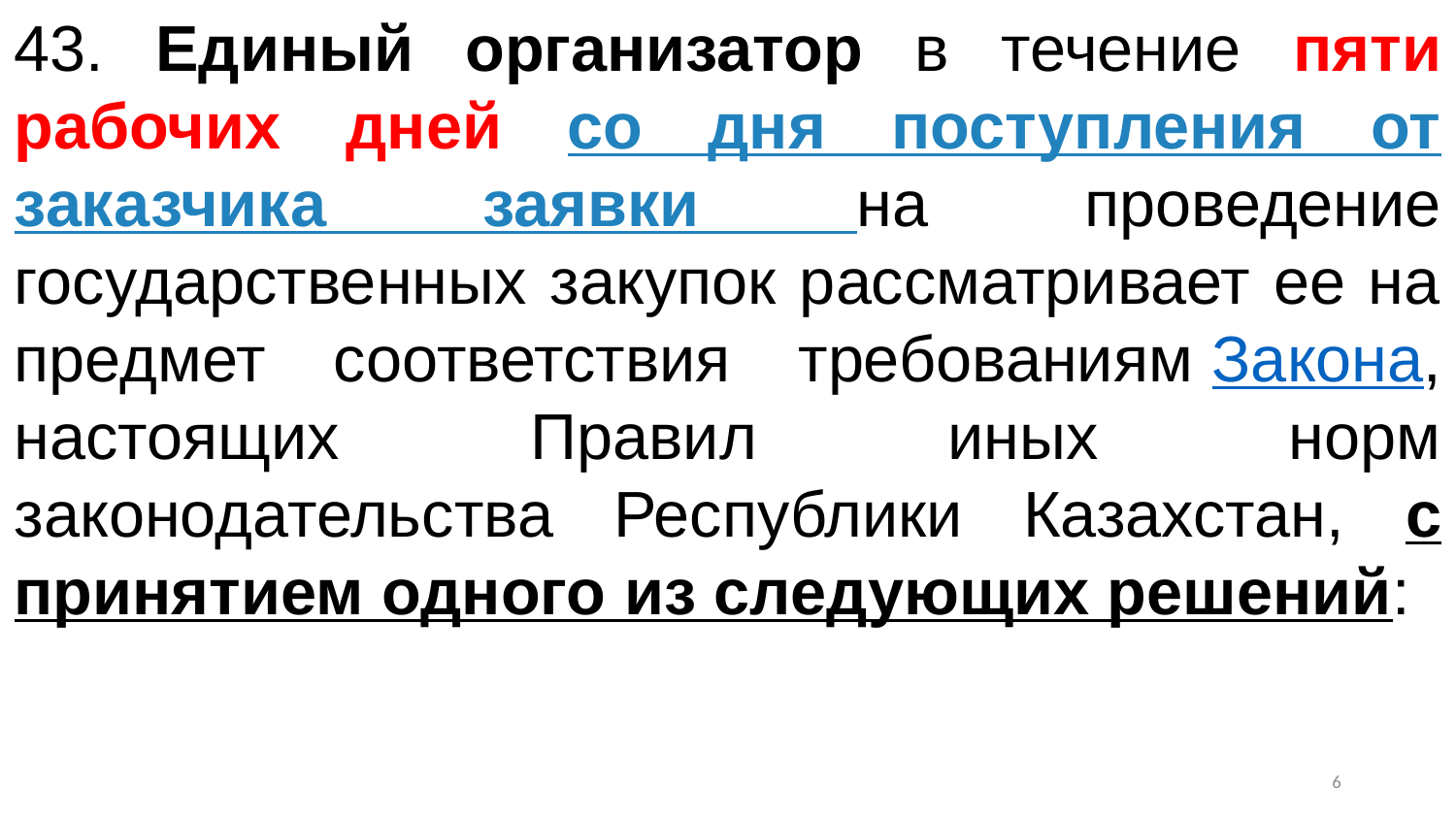

43. Единый организатор в течение пяти рабочих дней со дня поступления от заказчика заявки на проведение государственных закупок рассматривает ее на предмет соответствия требованиям Закона, настоящих Правил иных норм законодательства Республики Казахстан, с принятием одного из следующих решений:
6